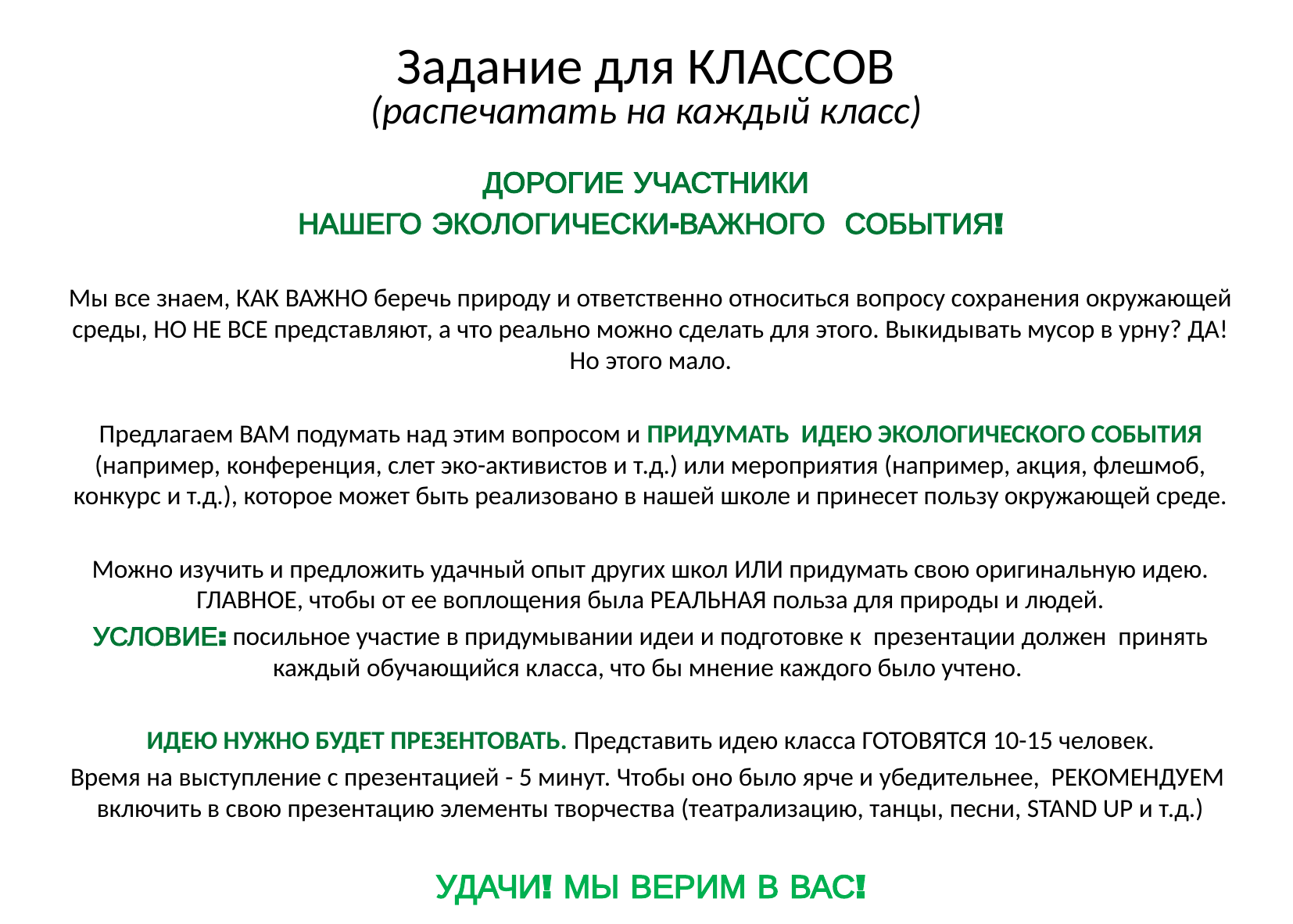

# Задание для КЛАССОВ (распечатать на каждый класс)
ДОРОГИЕ УЧАСТНИКИ
НАШЕГО ЭКОЛОГИЧЕСКИ-ВАЖНОГО  СОБЫТИЯ!

Мы все знаем, КАК ВАЖНО беречь природу и ответственно относиться вопросу сохранения окружающей среды, НО НЕ ВСЕ представляют, а что реально можно сделать для этого. Выкидывать мусор в урну? ДА! Но этого мало.

Предлагаем ВАМ подумать над этим вопросом и ПРИДУМАТЬ  ИДЕЮ ЭКОЛОГИЧЕСКОГО СОБЫТИЯ (например, конференция, слет эко-активистов и т.д.) или мероприятия (например, акция, флешмоб, конкурс и т.д.), которое может быть реализовано в нашей школе и принесет пользу окружающей среде.

Можно изучить и предложить удачный опыт других школ ИЛИ придумать свою оригинальную идею. ГЛАВНОЕ, чтобы от ее воплощения была РЕАЛЬНАЯ польза для природы и людей.
УСЛОВИЕ: посильное участие в придумывании идеи и подготовке к  презентации должен  принять каждый обучающийся класса, что бы мнение каждого было учтено.

ИДЕЮ НУЖНО БУДЕТ ПРЕЗЕНТОВАТЬ. Представить идею класса ГОТОВЯТСЯ 10-15 человек.
Время на выступление с презентацией - 5 минут. Чтобы оно было ярче и убедительнее,  РЕКОМЕНДУЕМ  включить в свою презентацию элементы творчества (театрализацию, танцы, песни, STAND UP и т.д.)

УДАЧИ! МЫ ВЕРИМ В ВАС!